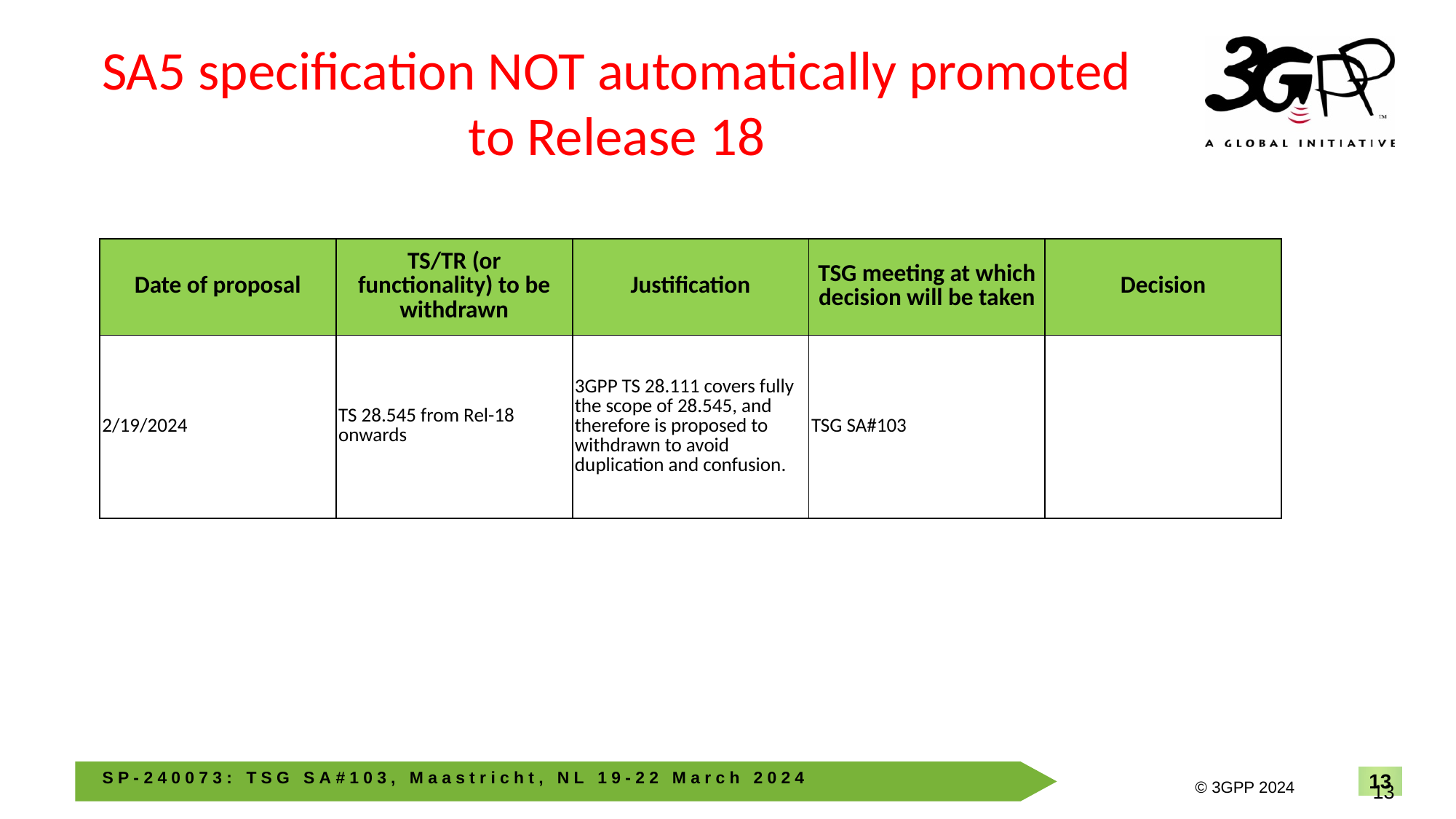

# SA5 specification NOT automatically promoted to Release 18
| Date of proposal | TS/TR (or functionality) to be withdrawn | Justification | TSG meeting at which decision will be taken | Decision |
| --- | --- | --- | --- | --- |
| 2/19/2024 | TS 28.545 from Rel-18 onwards | 3GPP TS 28.111 covers fully the scope of 28.545, and therefore is proposed to withdrawn to avoid duplication and confusion. | TSG SA#103 |  |
13